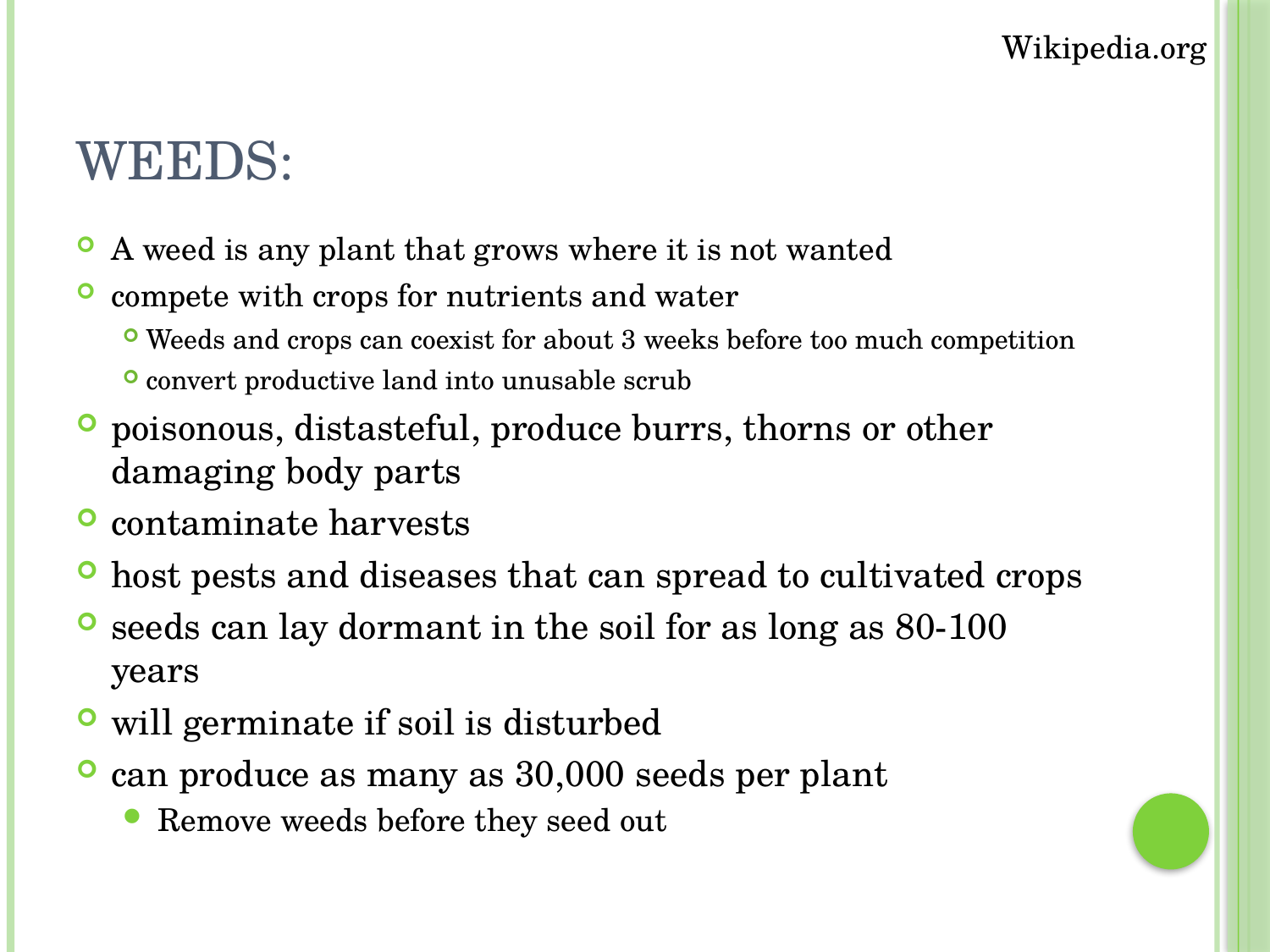

Wikipedia.org
# Weeds:
A weed is any plant that grows where it is not wanted
compete with crops for nutrients and water
Weeds and crops can coexist for about 3 weeks before too much competition
convert productive land into unusable scrub
poisonous, distasteful, produce burrs, thorns or other damaging body parts
contaminate harvests
host pests and diseases that can spread to cultivated crops
seeds can lay dormant in the soil for as long as 80-100 years
will germinate if soil is disturbed
can produce as many as 30,000 seeds per plant
Remove weeds before they seed out